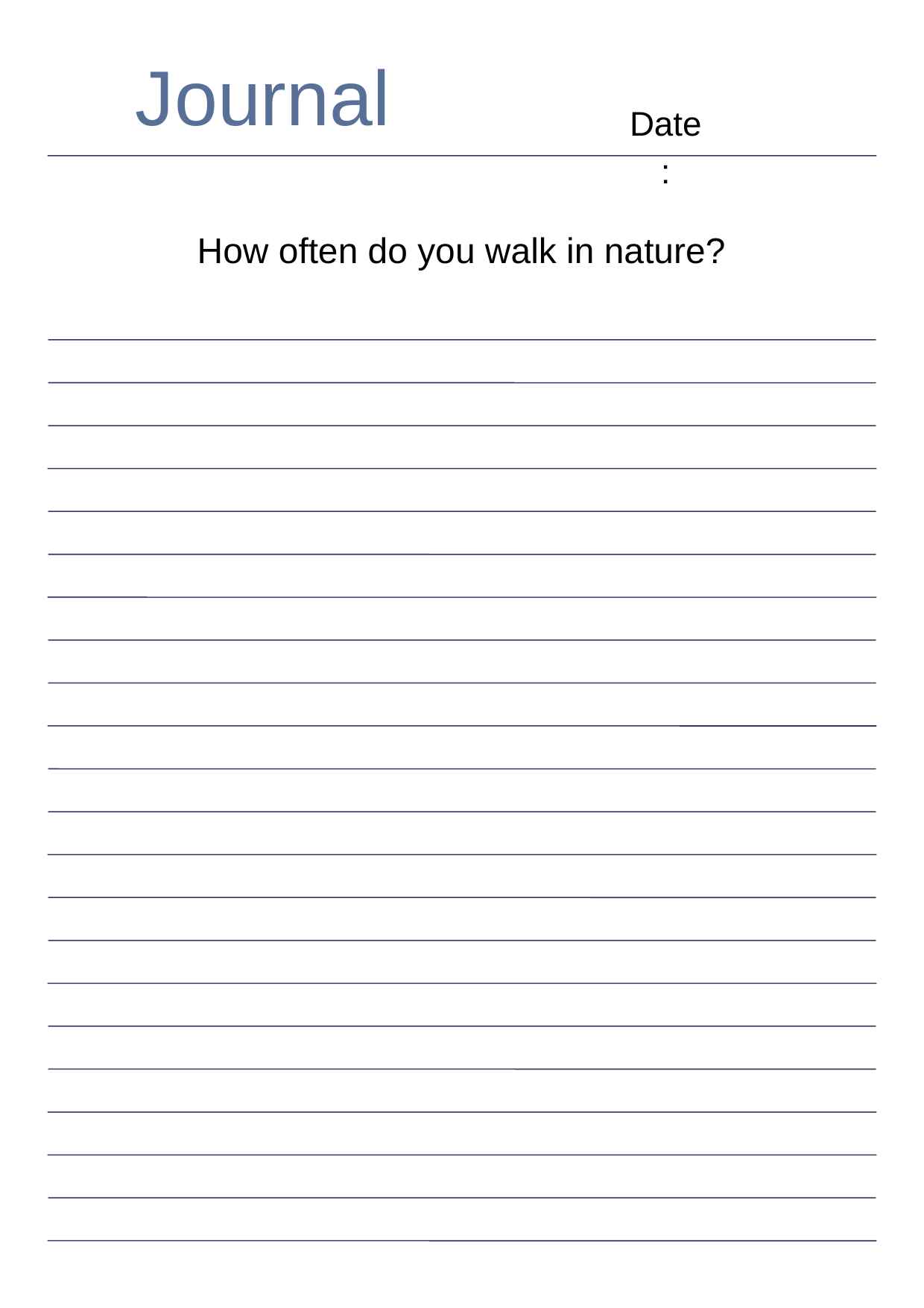

Journal
Date:

How often do you walk in nature?